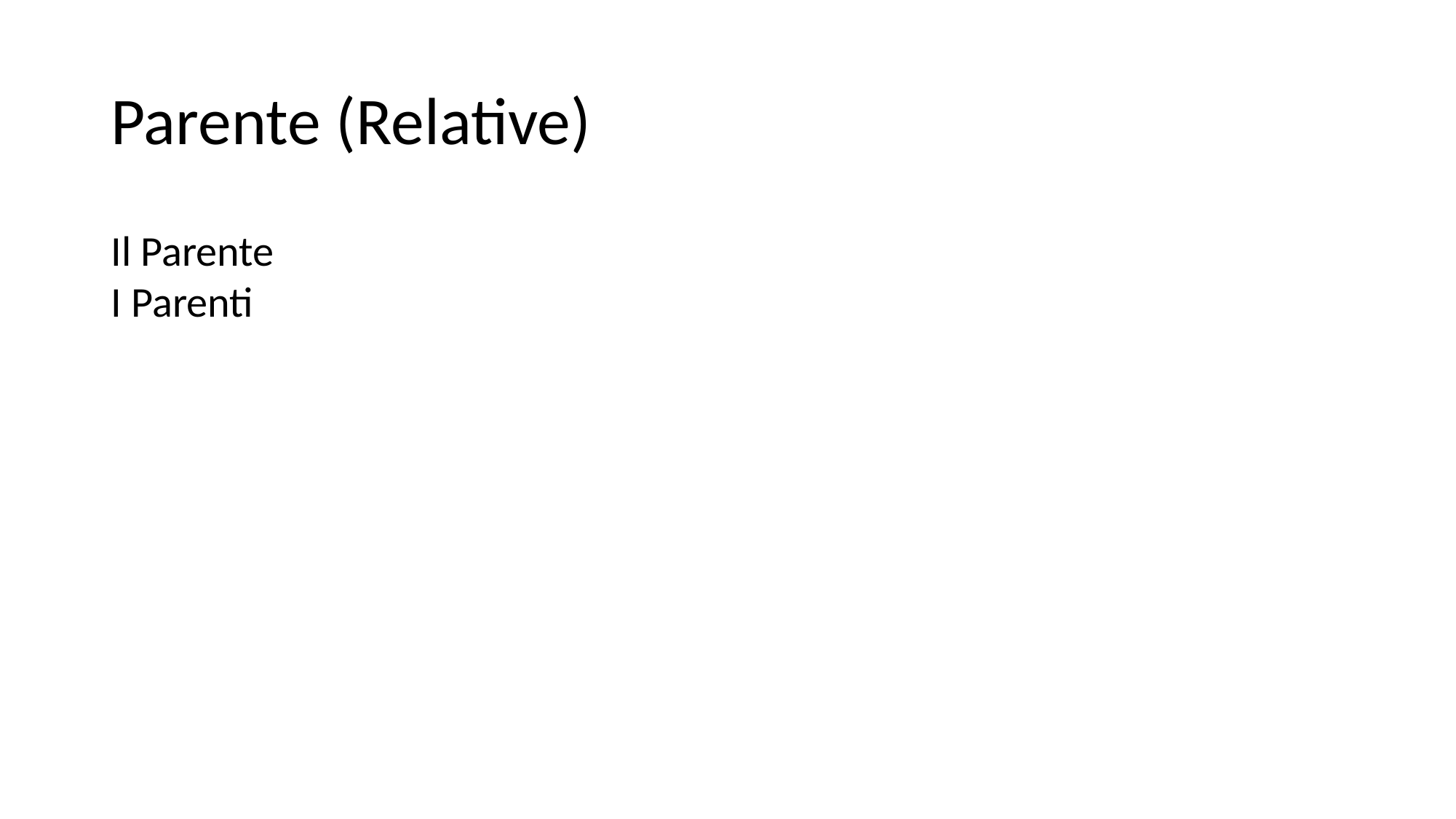

# Parente (Relative)
Il Parente
I Parenti